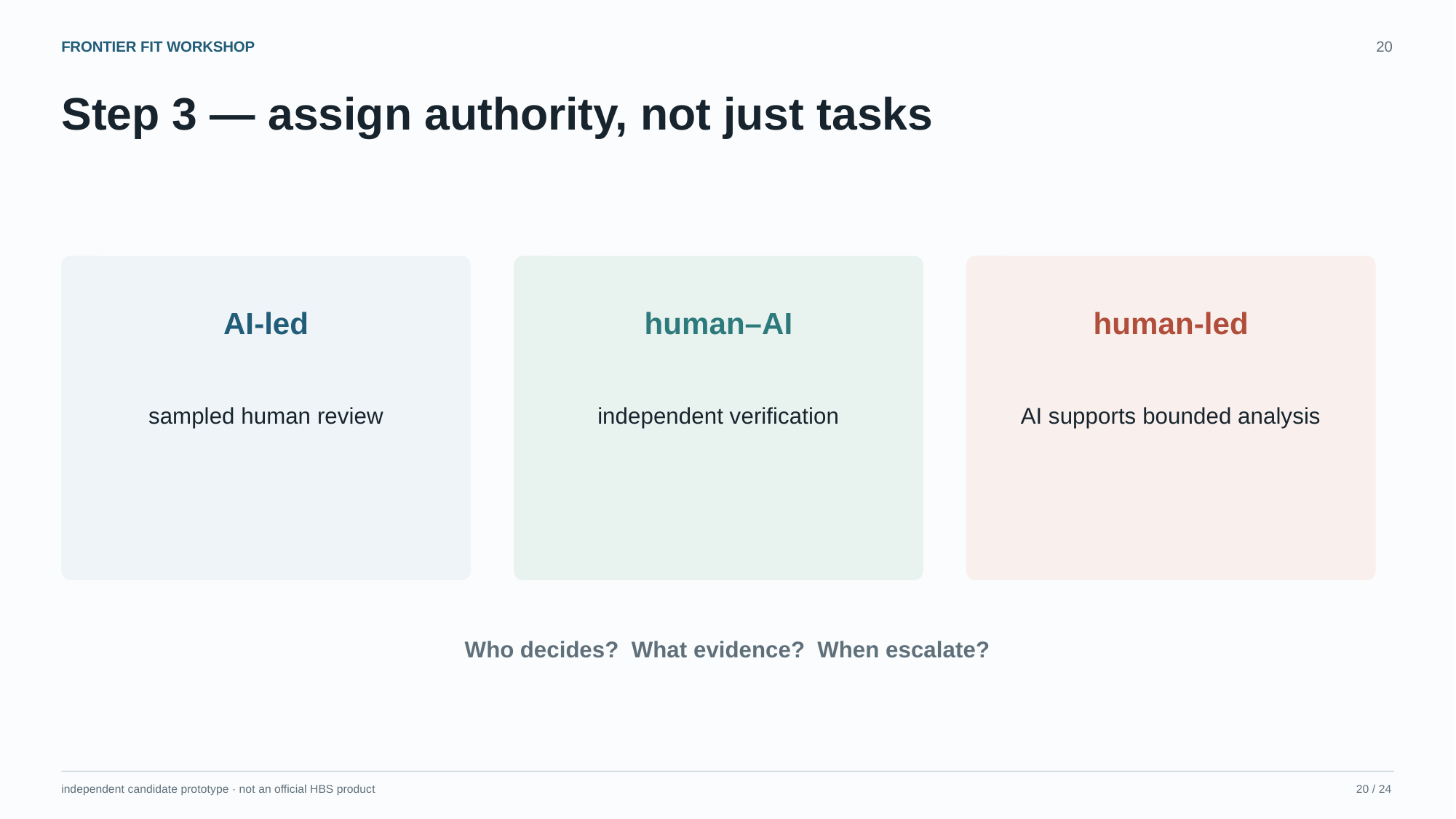

FRONTIER FIT WORKSHOP
20
Step 3 — assign authority, not just tasks

AI-led
human–AI
human-led
sampled human review
independent verification
AI supports bounded analysis
Who decides?  What evidence?  When escalate?
independent candidate prototype · not an official HBS product
20 / 24